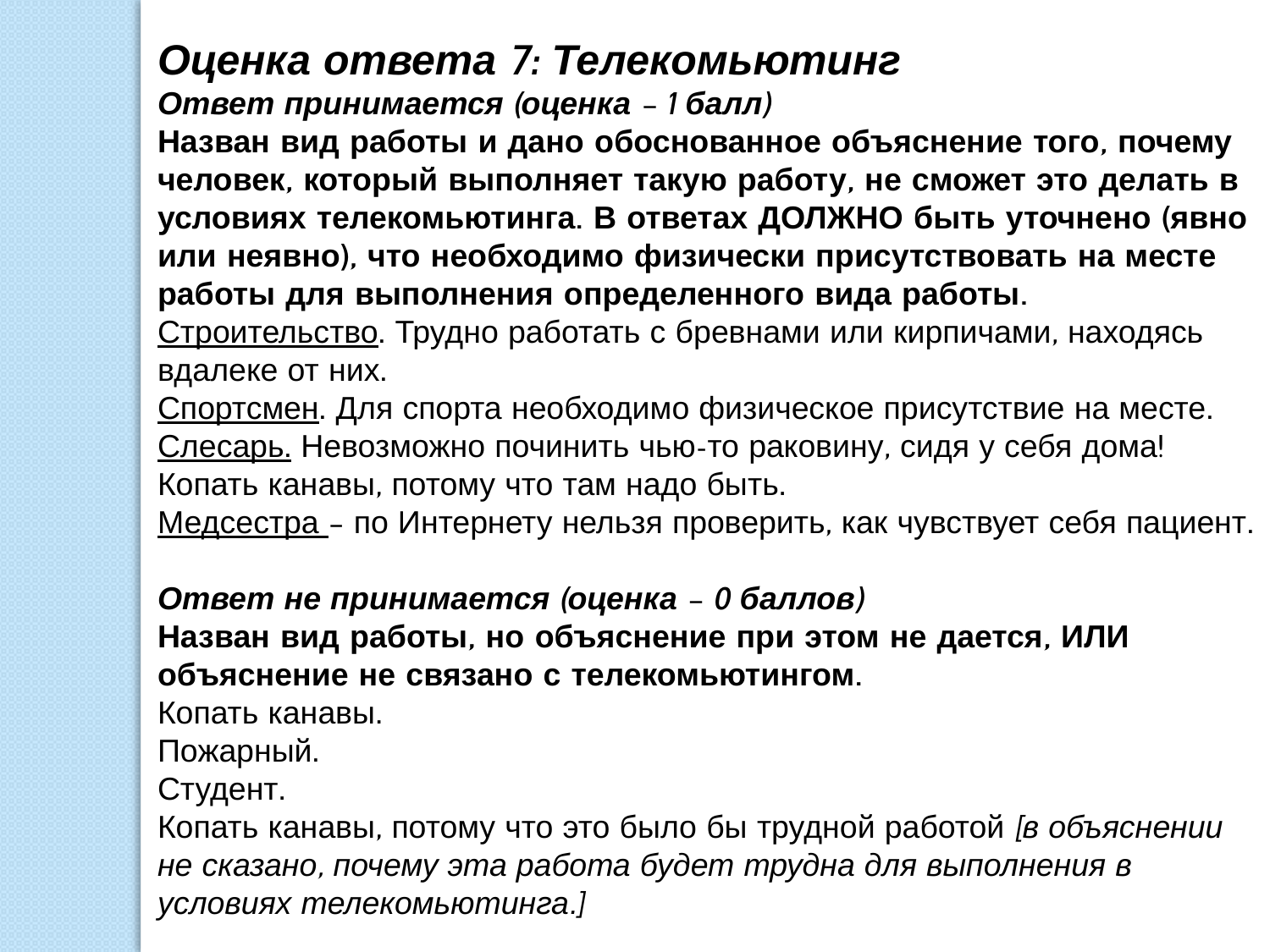

Оценка ответа 7: Телекомьютинг
Ответ принимается (оценка – 1 балл)
Назван вид работы и дано обоснованное объяснение того, почему человек, который выполняет такую работу, не сможет это делать в условиях телекомьютинга. В ответах ДОЛЖНО быть уточнено (явно или неявно), что необходимо физически присутствовать на месте работы для выполнения определенного вида работы.
Строительство. Трудно работать с бревнами или кирпичами, находясь вдалеке от них.
Спортсмен. Для спорта необходимо физическое присутствие на месте.
Слесарь. Невозможно починить чью-то раковину, сидя у себя дома!
Копать канавы, потому что там надо быть.
Медсестра – по Интернету нельзя проверить, как чувствует себя пациент.

Ответ не принимается (оценка – 0 баллов)
Назван вид работы, но объяснение при этом не дается, ИЛИ объяснение не связано с телекомьютингом.
Копать канавы.
Пожарный.
Студент.
Копать канавы, потому что это было бы трудной работой [в объяснении не сказано, почему эта работа будет трудна для выполнения в условиях телекомьютинга.]